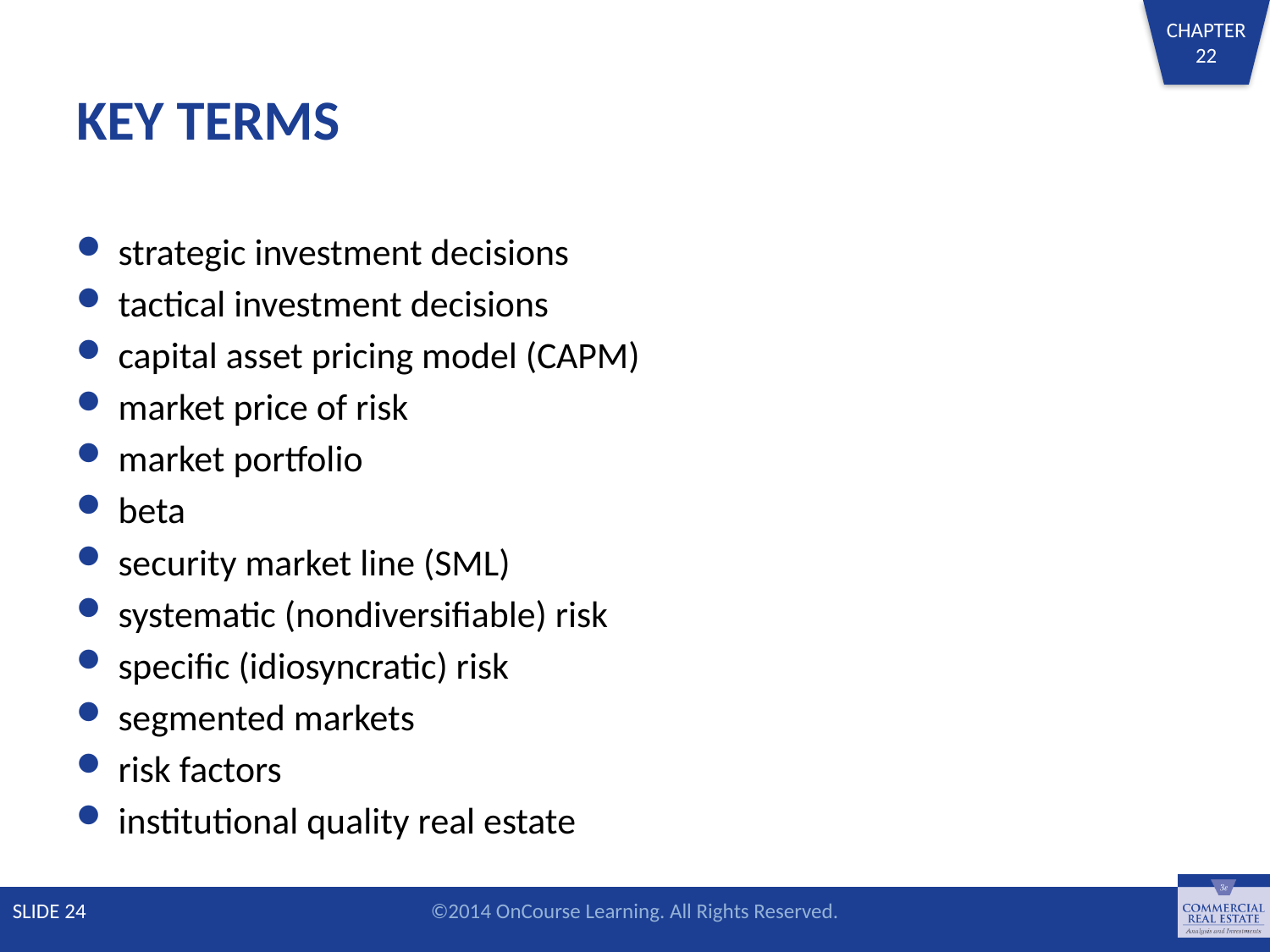

# KEY TERMS
strategic investment decisions
tactical investment decisions
capital asset pricing model (CAPM)
market price of risk
market portfolio
beta
security market line (SML)
systematic (nondiversifiable) risk
specific (idiosyncratic) risk
segmented markets
risk factors
institutional quality real estate
SLIDE 24